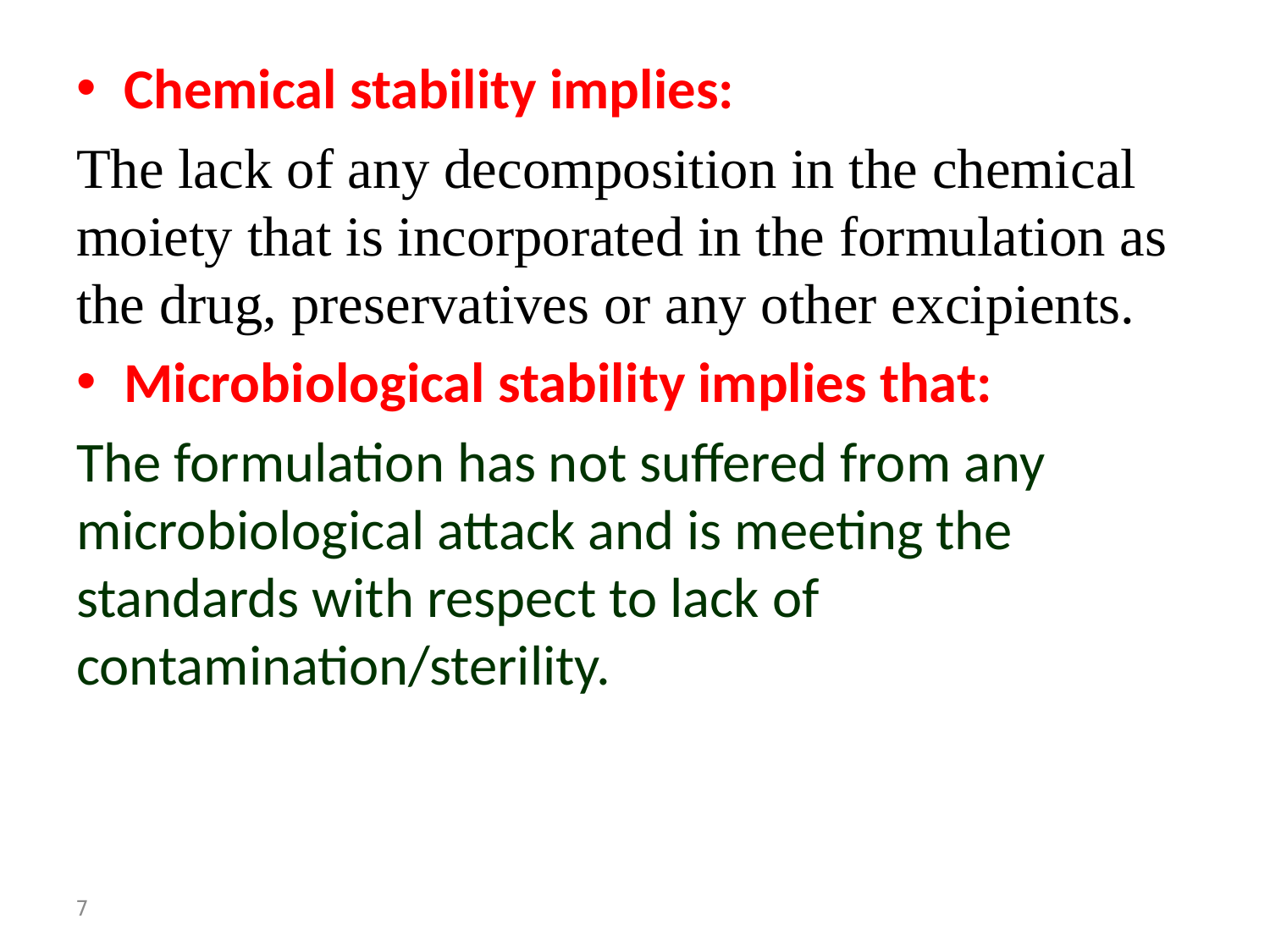

Chemical stability implies:
The lack of any decomposition in the chemical moiety that is incorporated in the formulation as the drug, preservatives or any other excipients.
Microbiological stability implies that:
The formulation has not suffered from any microbiological attack and is meeting the standards with respect to lack of contamination/sterility.

7